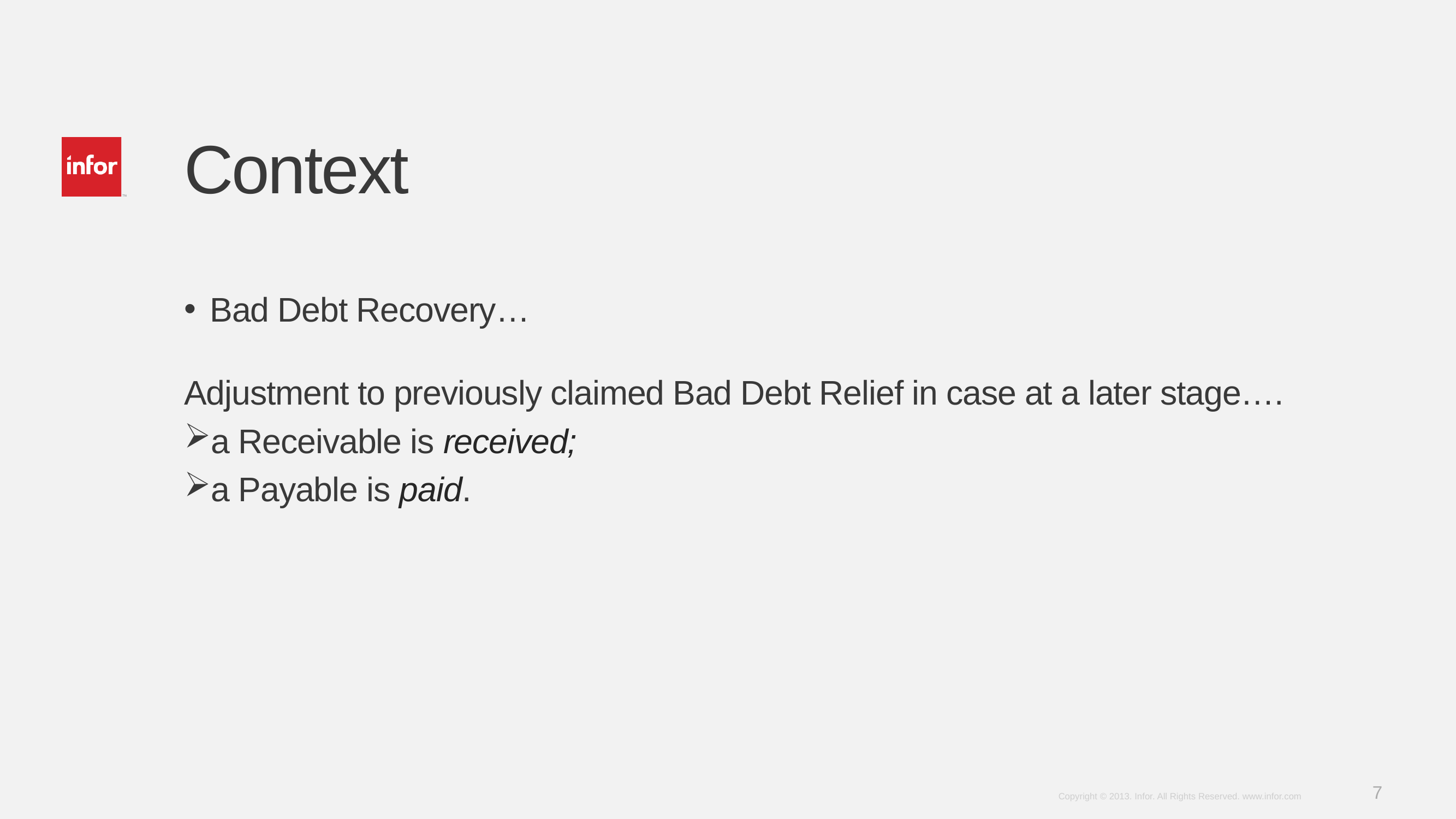

# Context

Bad Debt Recovery…
Adjustment to previously claimed Bad Debt Relief in case at a later stage….
a Receivable is received;
a Payable is paid.